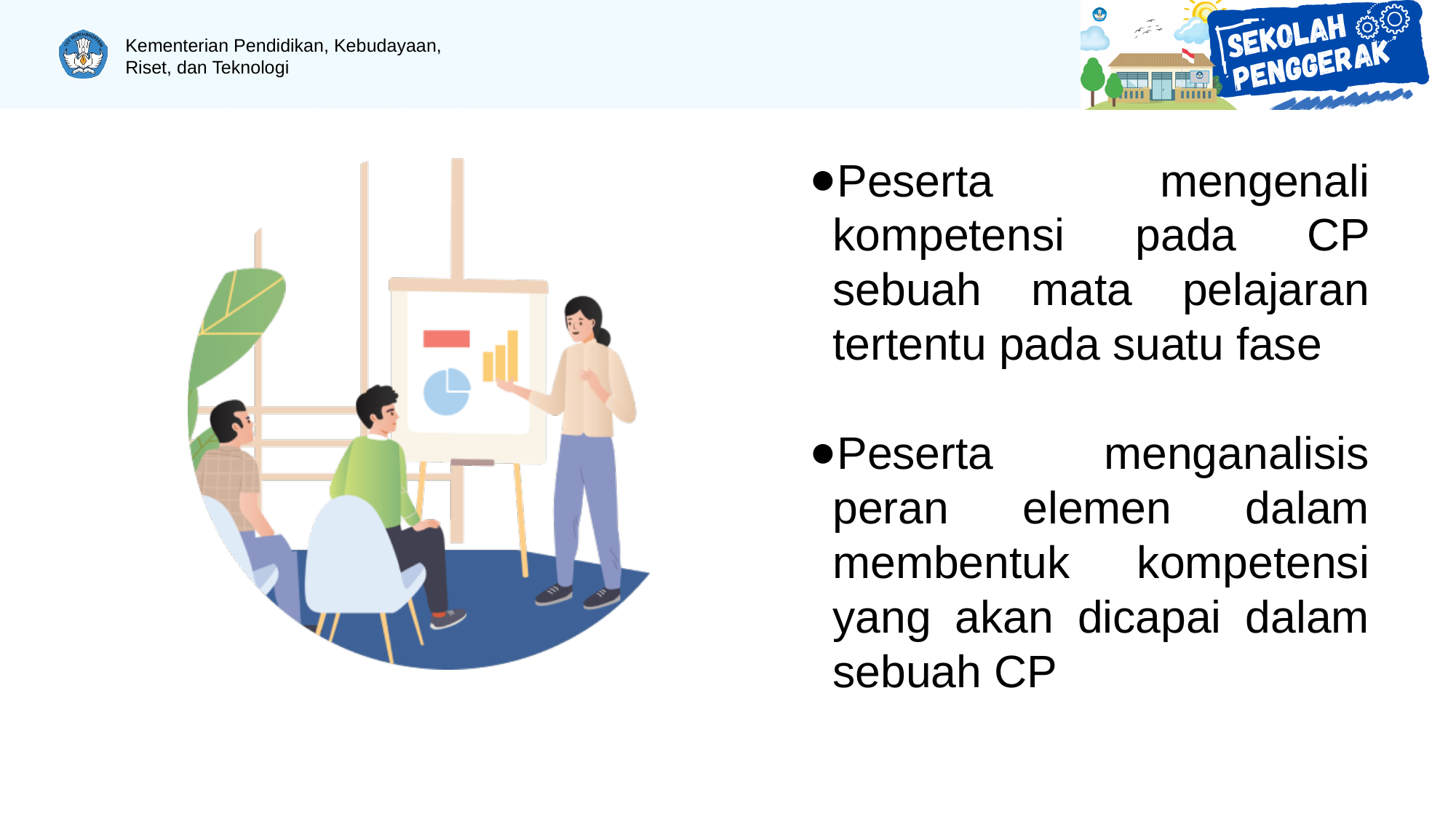

# Peserta mengenali kompetensi pada CP sebuah mata pelajaran tertentu pada suatu fase

Peserta  menganalisis peran elemen dalam membentuk kompetensi yang akan dicapai dalam sebuah CP